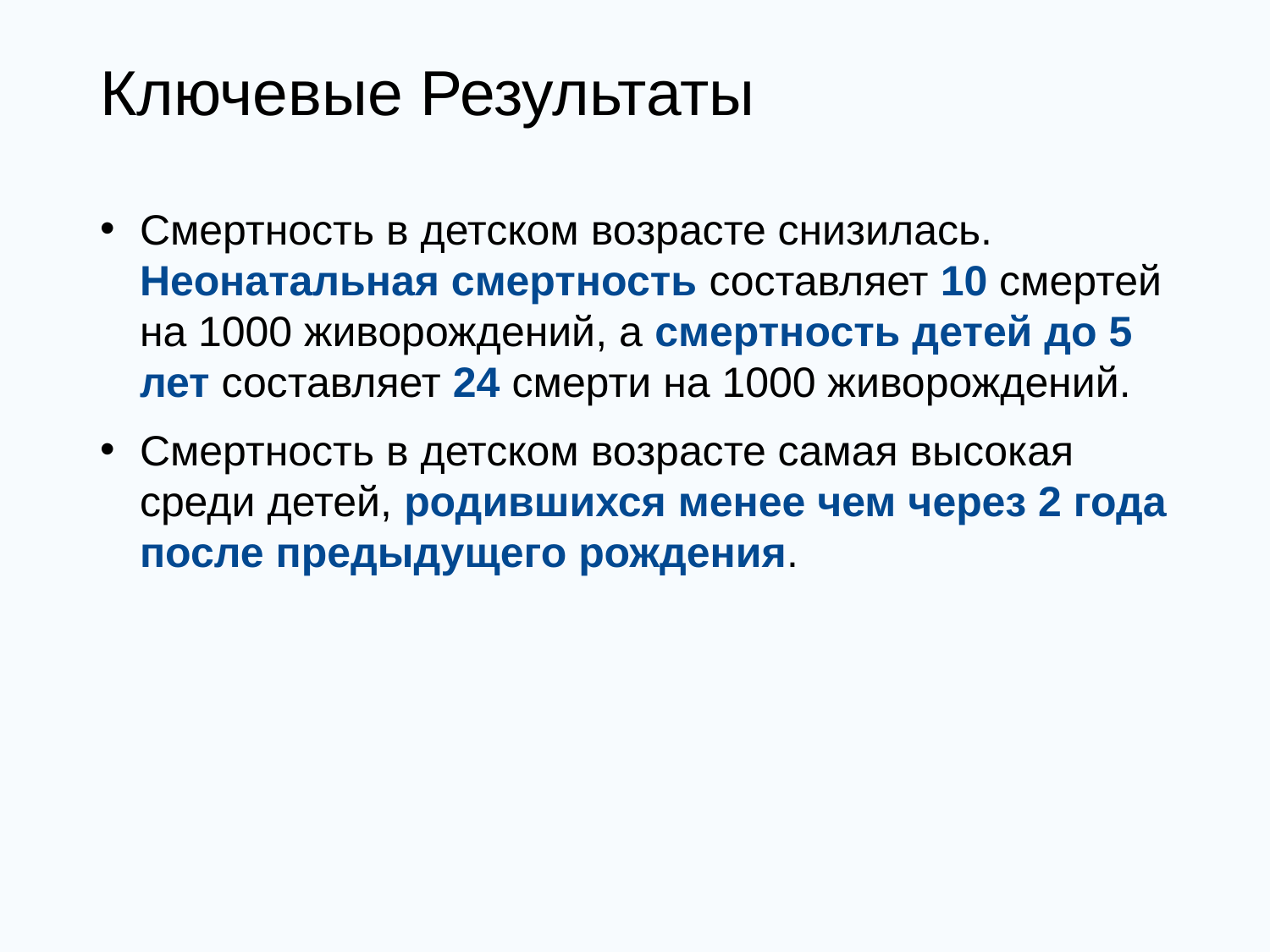

# Ключевые Результаты
Смертность в детском возрасте снизилась. Неонатальная смертность составляет 10 смертей на 1000 живорождений, а смертность детей до 5 лет составляет 24 смерти на 1000 живорождений.
Смертность в детском возрасте самая высокая среди детей, родившихся менее чем через 2 года после предыдущего рождения.